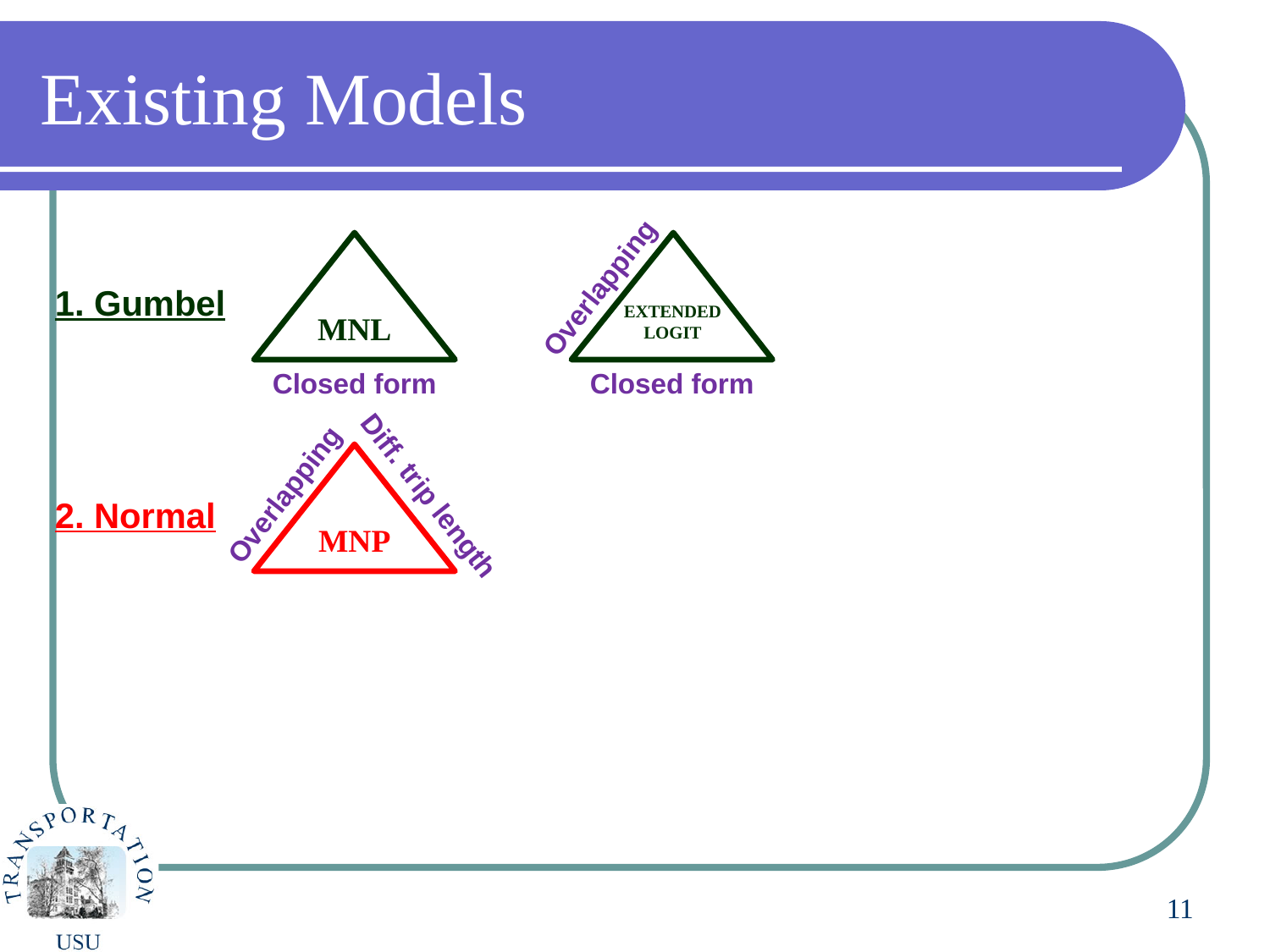

# Existing Models
MNL
EXTENDED LOGIT
Overlapping
1. Gumbel
Closed form
Closed form
MNP
Overlapping
Diff. trip length
2. Normal
11